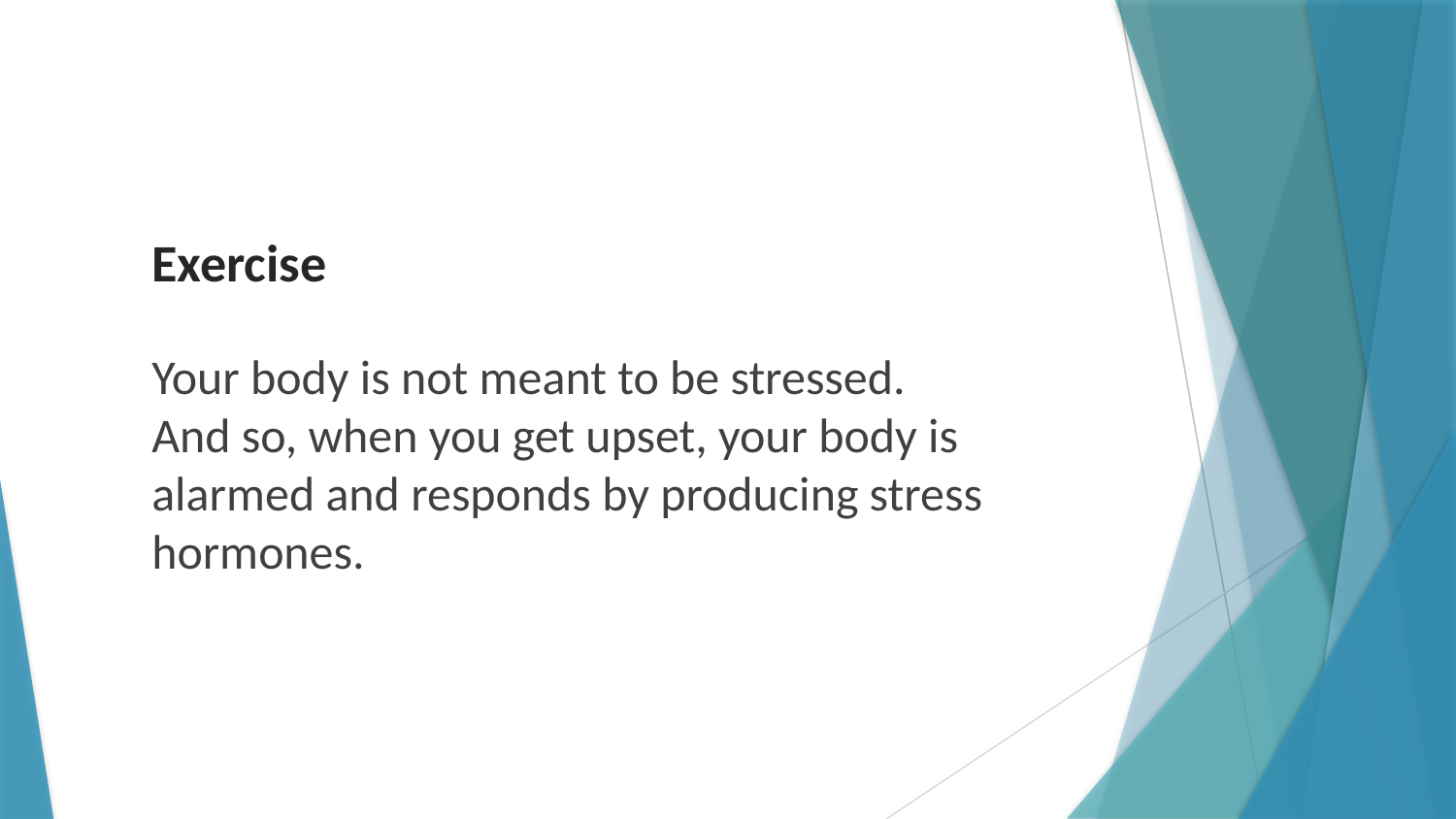

# Exercise
Your body is not meant to be stressed. And so, when you get upset, your body is alarmed and responds by producing stress hormones.